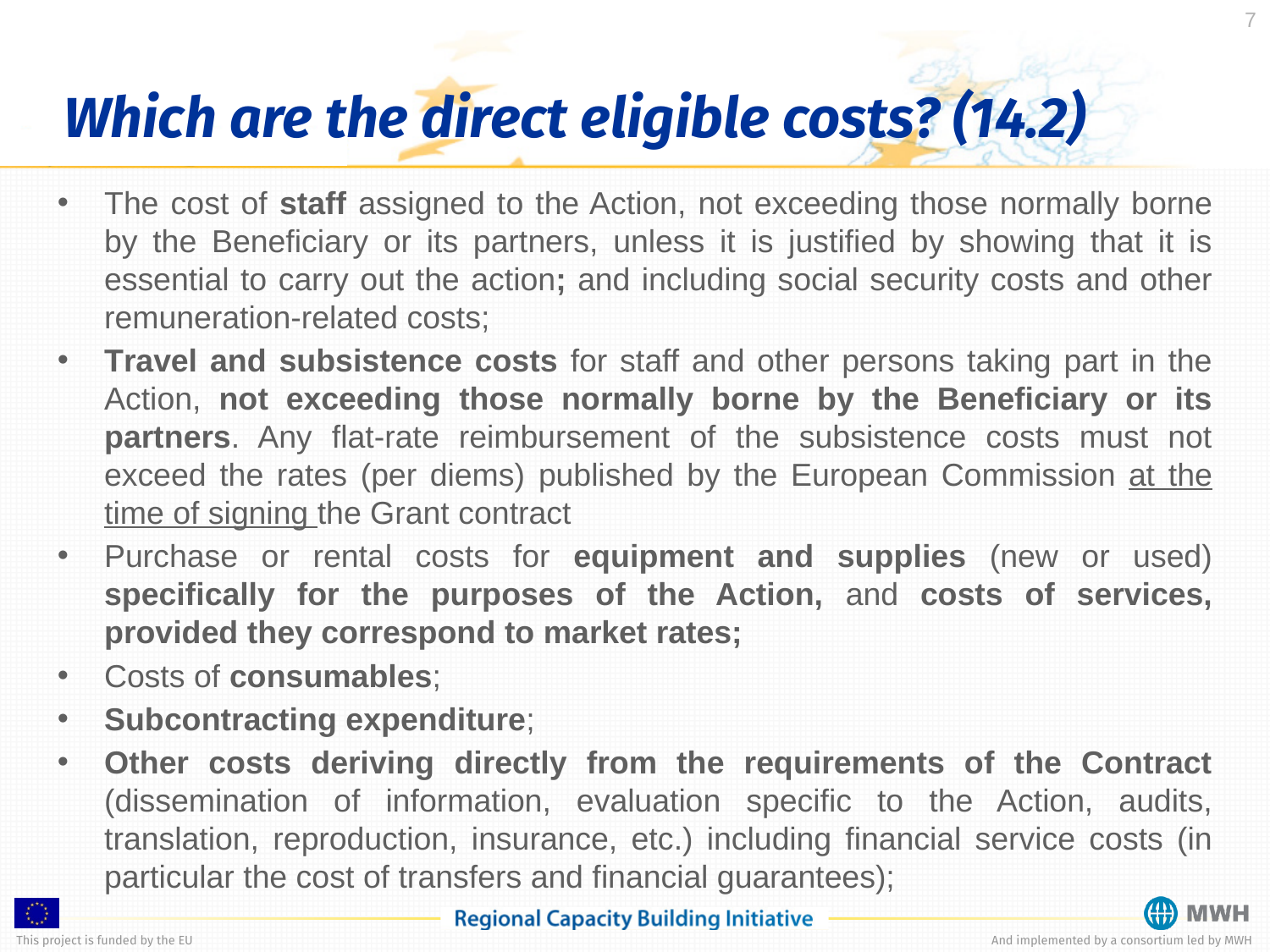

7
Which are the direct eligible costs? (14.2)
The cost of staff assigned to the Action, not exceeding those normally borne by the Beneficiary or its partners, unless it is justified by showing that it is essential to carry out the action; and including social security costs and other remuneration-related costs;
Travel and subsistence costs for staff and other persons taking part in the Action, not exceeding those normally borne by the Beneficiary or its partners. Any flat-rate reimbursement of the subsistence costs must not exceed the rates (per diems) published by the European Commission at the time of signing the Grant contract
Purchase or rental costs for equipment and supplies (new or used) specifically for the purposes of the Action, and costs of services, provided they correspond to market rates;
Costs of consumables;
Subcontracting expenditure;
Other costs deriving directly from the requirements of the Contract (dissemination of information, evaluation specific to the Action, audits, translation, reproduction, insurance, etc.) including financial service costs (in particular the cost of transfers and financial guarantees);